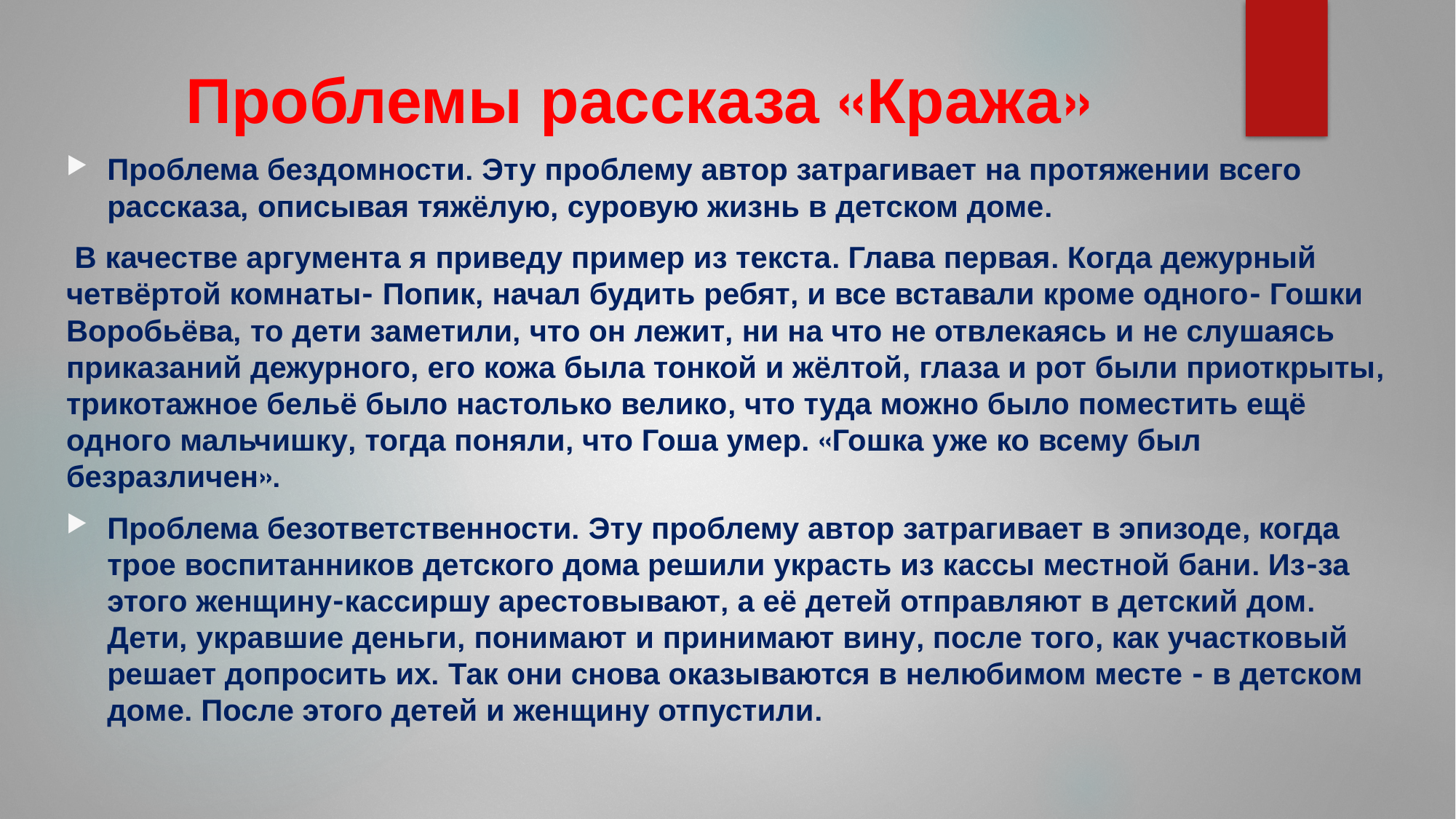

# Проблемы рассказа «Кража»
Проблема бездомности. Эту проблему автор затрагивает на протяжении всего рассказа, описывая тяжёлую, суровую жизнь в детском доме.
 В качестве аргумента я приведу пример из текста. Глава первая. Когда дежурный четвёртой комнаты- Попик, начал будить ребят, и все вставали кроме одного- Гошки Воробьёва, то дети заметили, что он лежит, ни на что не отвлекаясь и не слушаясь приказаний дежурного, его кожа была тонкой и жёлтой, глаза и рот были приоткрыты, трикотажное бельё было настолько велико, что туда можно было поместить ещё одного мальчишку, тогда поняли, что Гоша умер. «Гошка уже ко всему был безразличен».
Проблема безответственности. Эту проблему автор затрагивает в эпизоде, когда трое воспитанников детского дома решили украсть из кассы местной бани. Из-за этого женщину-кассиршу арестовывают, а её детей отправляют в детский дом. Дети, укравшие деньги, понимают и принимают вину, после того, как участковый решает допросить их. Так они снова оказываются в нелюбимом месте - в детском доме. После этого детей и женщину отпустили.